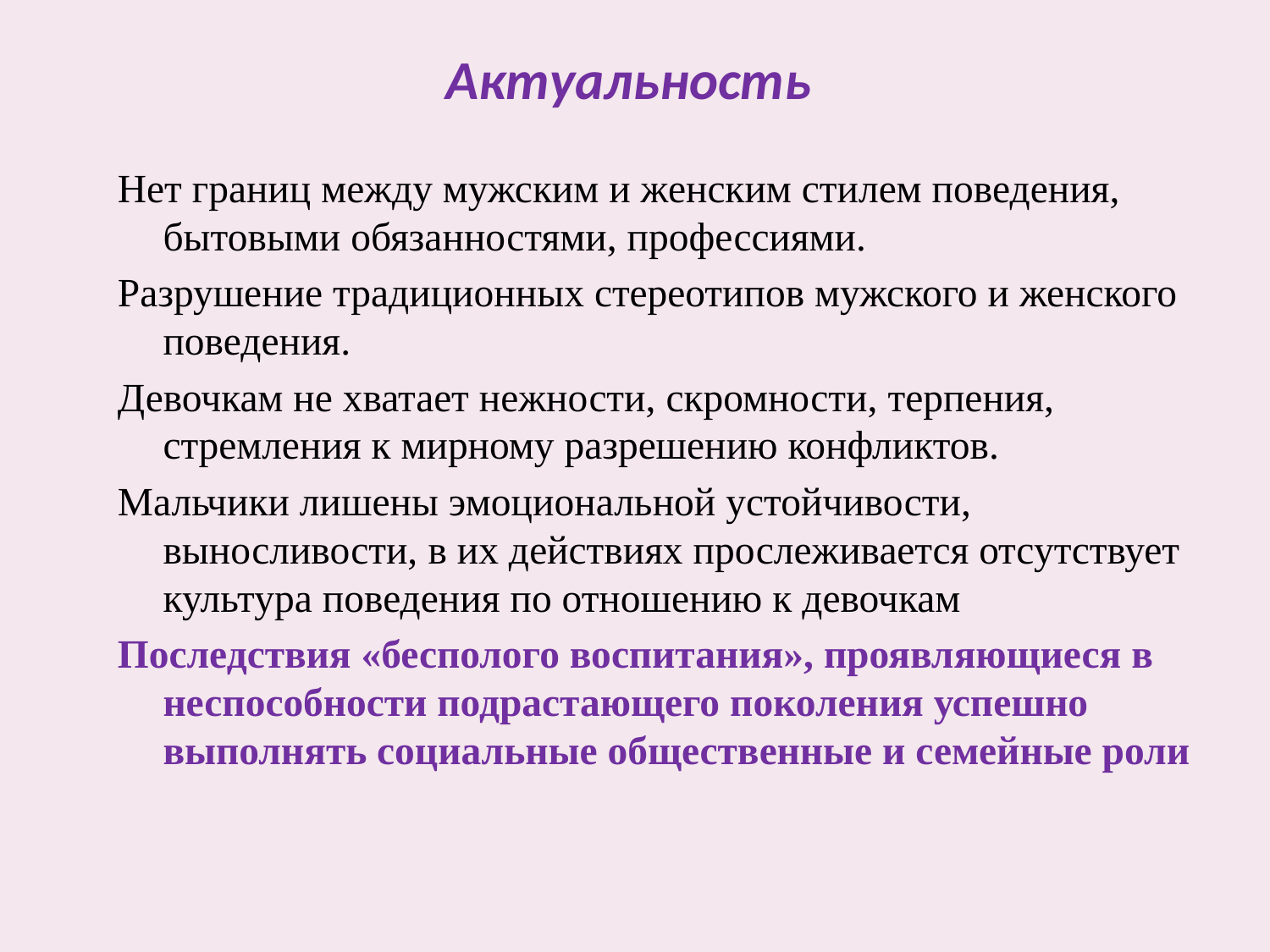

# Актуальность
Нет границ между мужским и женским стилем поведения, бытовыми обязанностями, профессиями.
Разрушение традиционных стереотипов мужского и женского поведения.
Девочкам не хватает нежности, скромности, терпения, стремления к мирному разрешению конфликтов.
Мальчики лишены эмоциональной устойчивости, выносливости, в их действиях прослеживается отсутствует культура поведения по отношению к девочкам
Последствия «бесполого воспитания», проявляющиеся в неспособности подрастающего поколения успешно выполнять социальные общественные и семейные роли